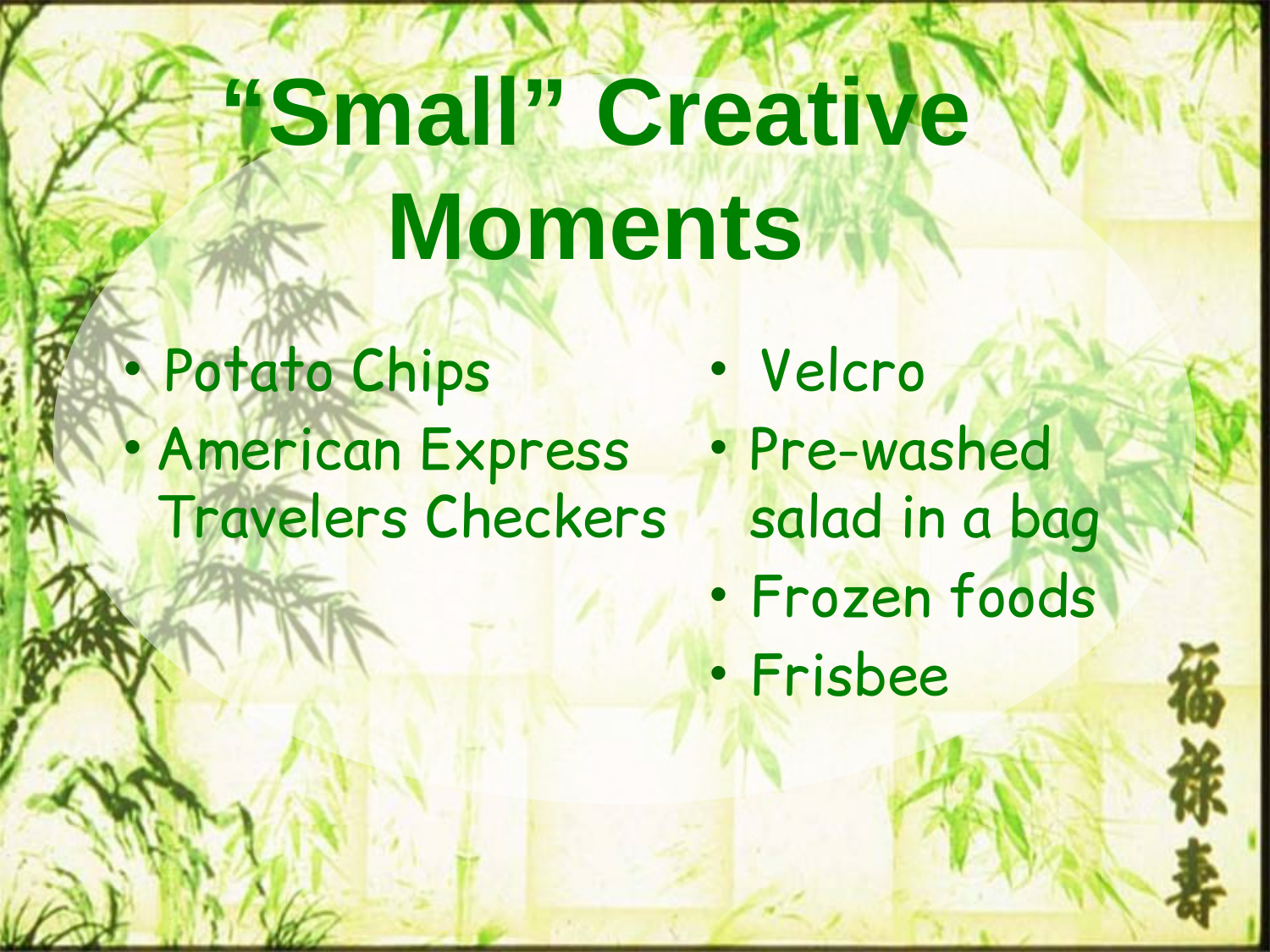

“Small” Creative Moments
Potato Chips
American Express Travelers Checkers
Velcro
Pre-washed
salad in a bag
Frozen foods
Frisbee